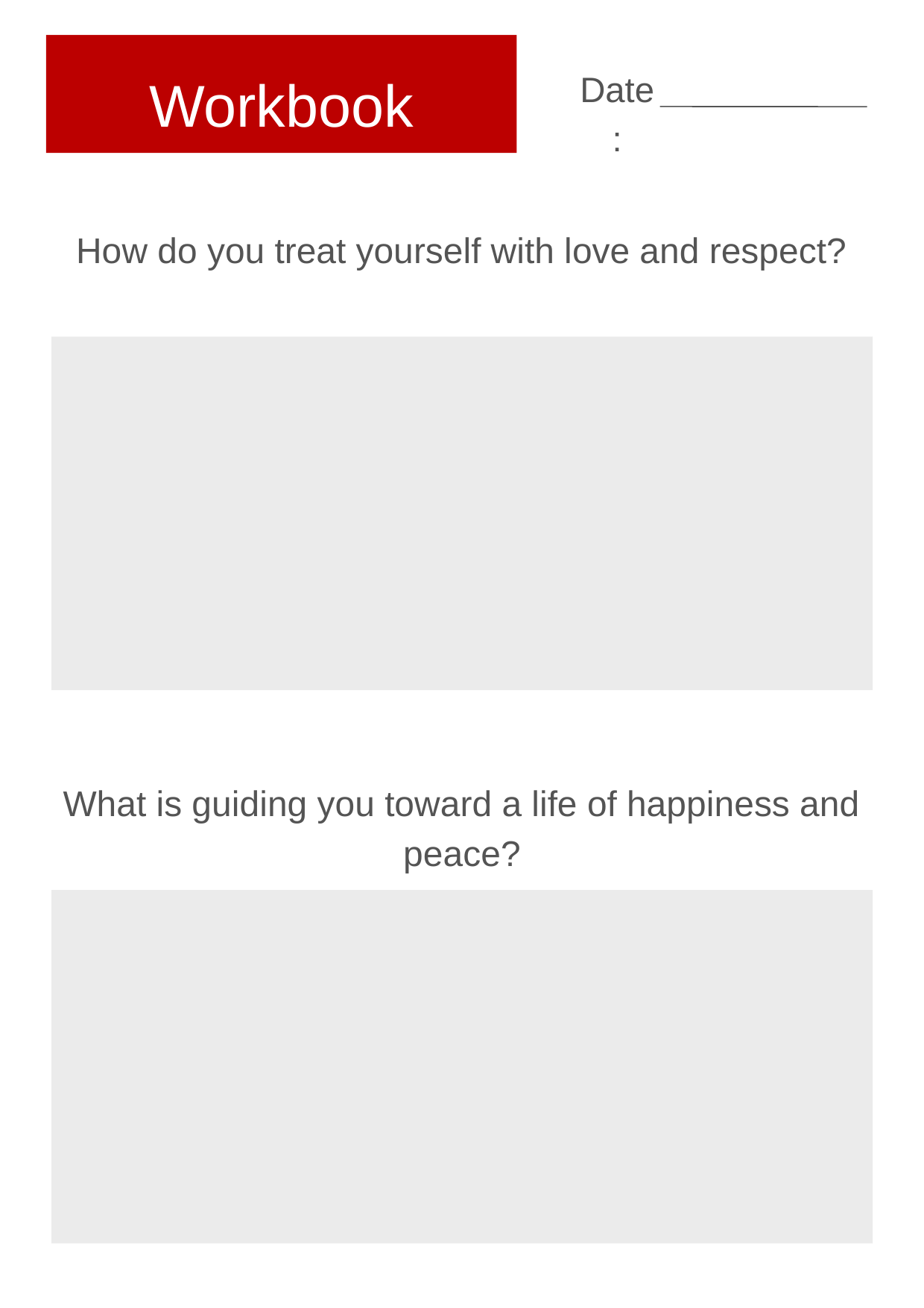

Workbook
Date:

How do you treat yourself with love and respect?

What is guiding you toward a life of happiness and peace?